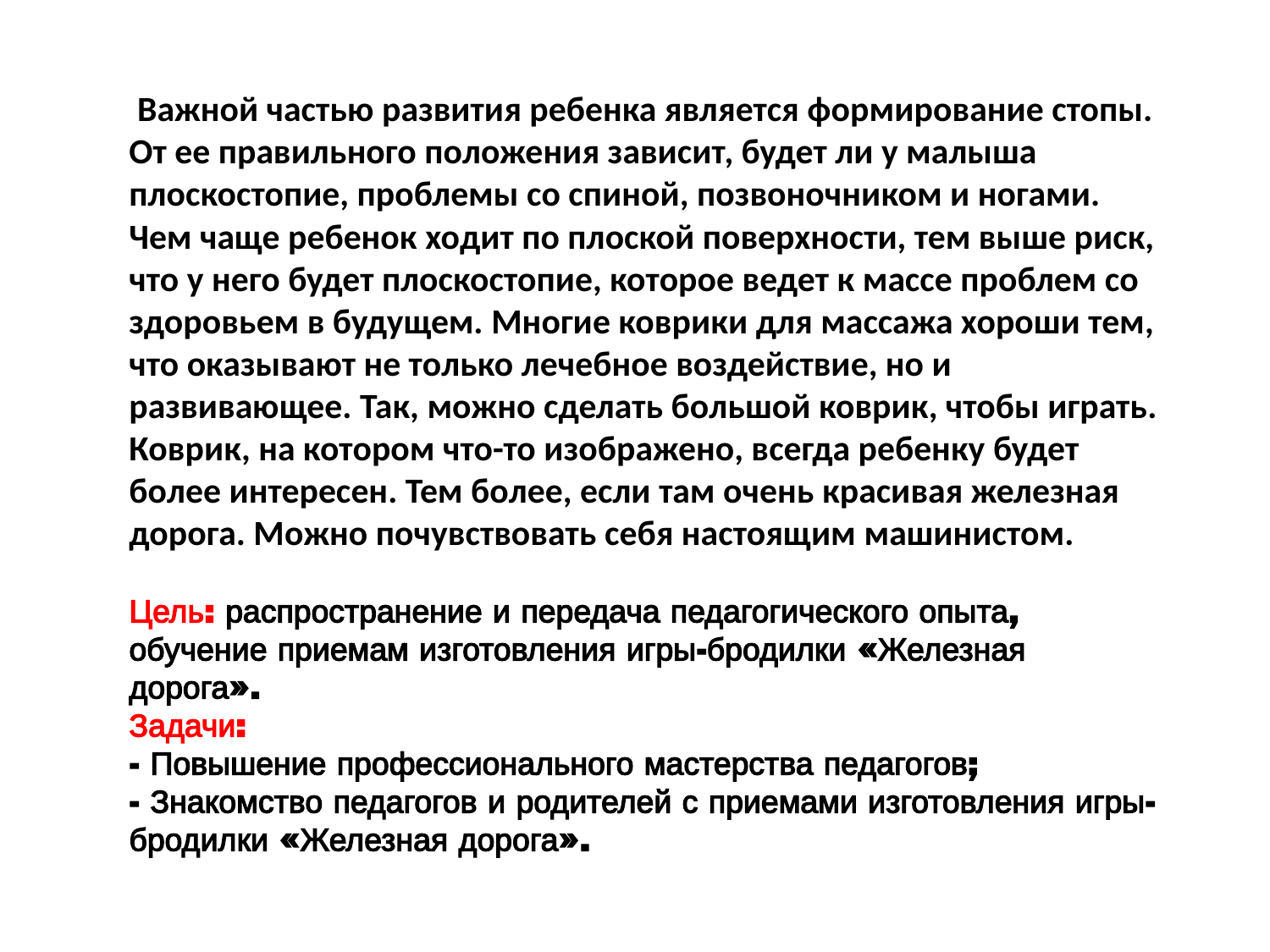

# Важной частью развития ребенка является формирование стопы. От ее правильного положения зависит, будет ли у малыша плоскостопие, проблемы со спиной, позвоночником и ногами. Чем чаще ребенок ходит по плоской поверхности, тем выше риск, что у него будет плоскостопие, которое ведет к массе проблем со здоровьем в будущем. Многие коврики для массажа хороши тем, что оказывают не только лечебное воздействие, но и развивающее. Так, можно сделать большой коврик, чтобы играть. Коврик, на котором что-то изображено, всегда ребенку будет более интересен. Тем более, если там очень красивая железная дорога. Можно почувствовать себя настоящим машинистом. Цель: распространение и передача педагогического опыта, обучение приемам изготовления игры-бродилки «Железная дорога». Задачи: - Повышение профессионального мастерства педагогов; - Знакомство педагогов и родителей с приемами изготовления игры-бродилки «Железная дорога».